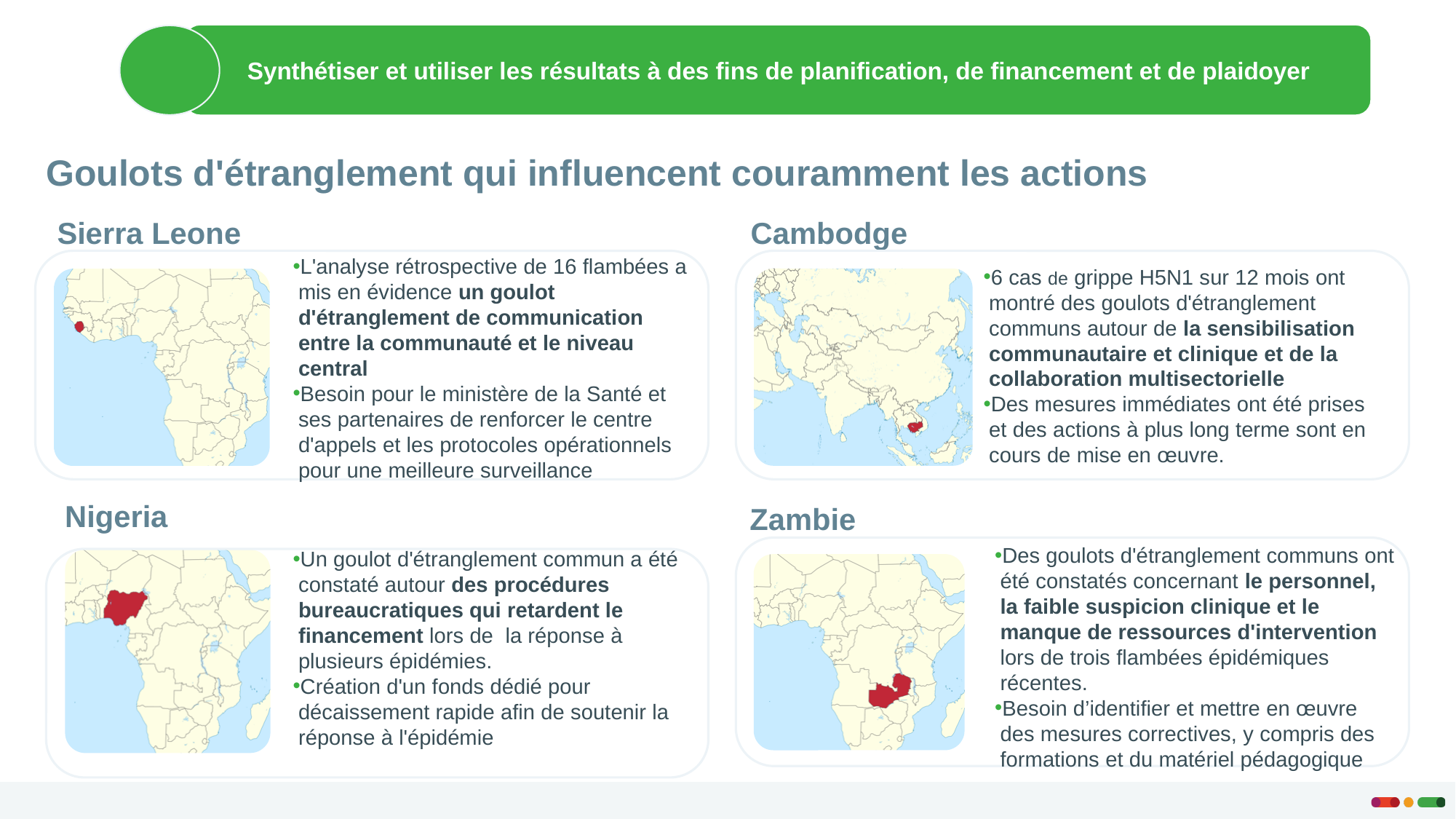

Synthétiser et utiliser les résultats à des fins de planification, de financement et de plaidoyer

# Goulots d'étranglement qui influencent couramment les actions
Sierra Leone

Cambodge

L'analyse rétrospective de 16 flambées a mis en évidence un goulot d'étranglement de communication entre la communauté et le niveau central
Besoin pour le ministère de la Santé et ses partenaires de renforcer le centre d'appels et les protocoles opérationnels pour une meilleure surveillance

6 cas de grippe H5N1 sur 12 mois ont montré des goulots d'étranglement communs autour de la sensibilisation communautaire et clinique et de la collaboration multisectorielle
Des mesures immédiates ont été prises et des actions à plus long terme sont en cours de mise en œuvre.

Nigeria
Zambie

Un goulot d'étranglement commun a été constaté autour des procédures bureaucratiques qui retardent le financement lors de  la réponse à plusieurs épidémies.
Création d'un fonds dédié pour décaissement rapide afin de soutenir la réponse à l'épidémie
Des goulots d'étranglement communs ont été constatés concernant le personnel, la faible suspicion clinique et le manque de ressources d'intervention lors de trois flambées épidémiques récentes.
Besoin d’identifier et mettre en œuvre des mesures correctives, y compris des formations et du matériel pédagogique